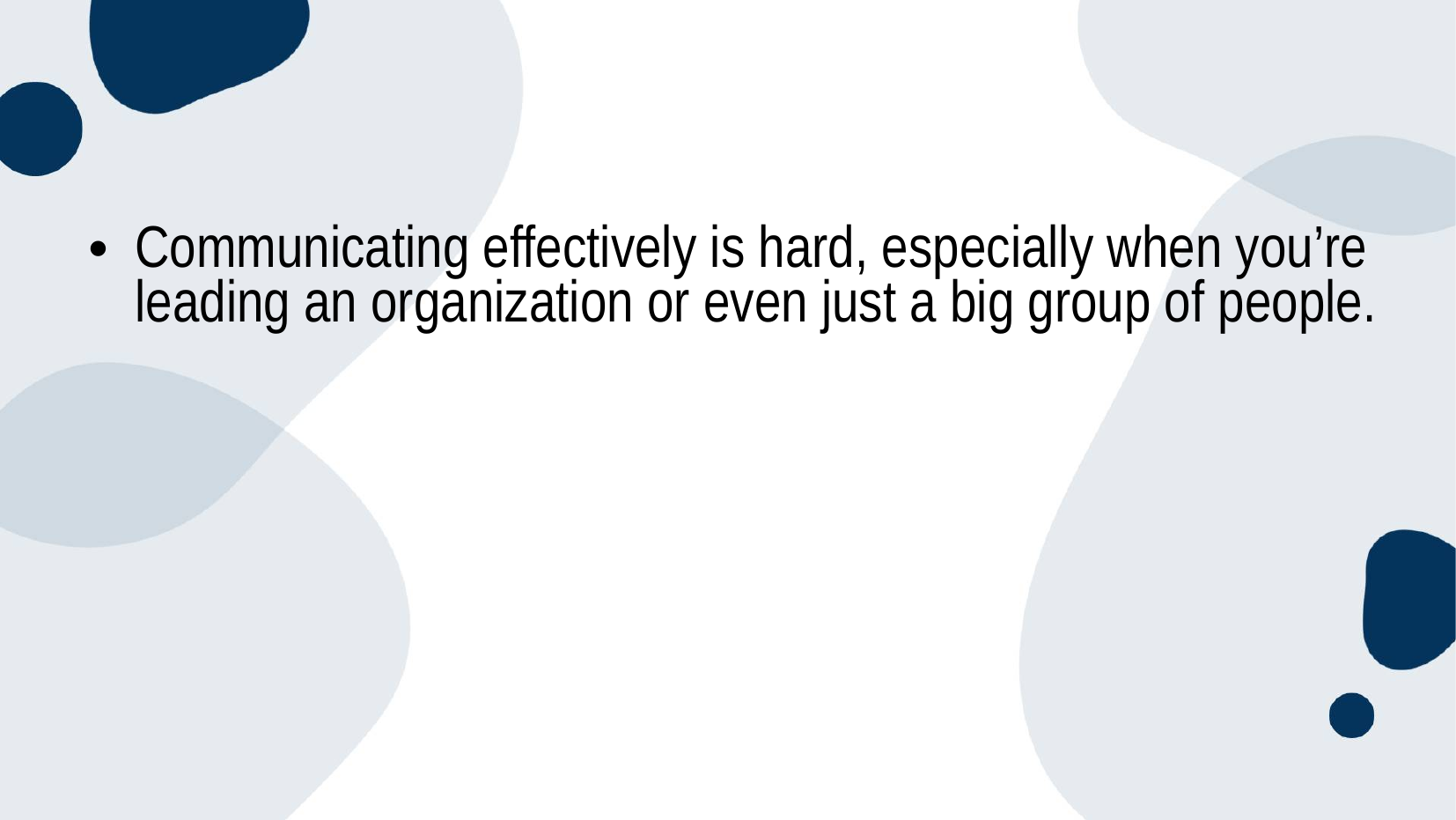

#
Communicating effectively is hard, especially when you’re leading an organization or even just a big group of people.